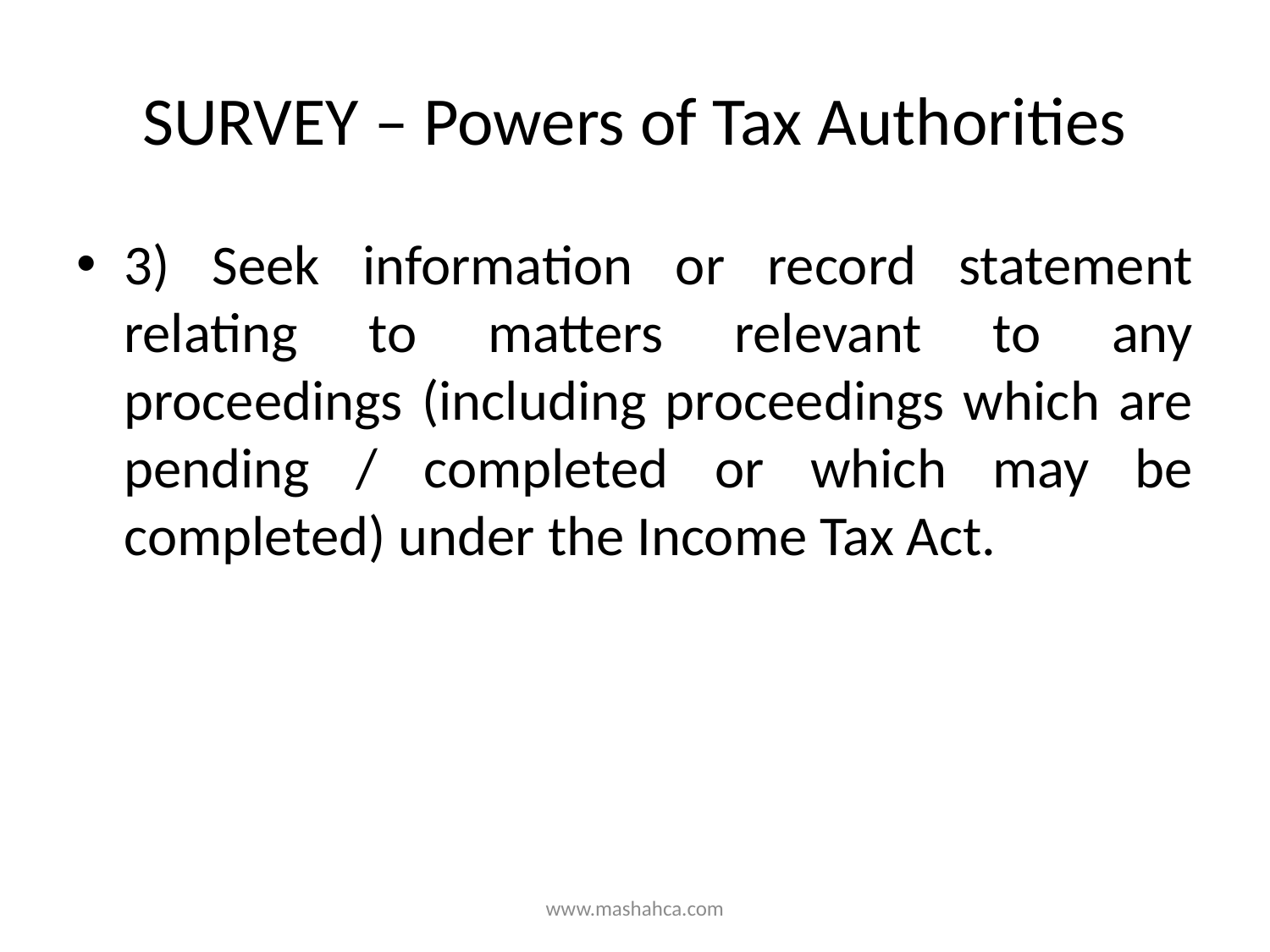

# SURVEY – Powers of Tax Authorities
3) Seek information or record statement relating to matters relevant to any proceedings (including proceedings which are pending / completed or which may be completed) under the Income Tax Act.
www.mashahca.com